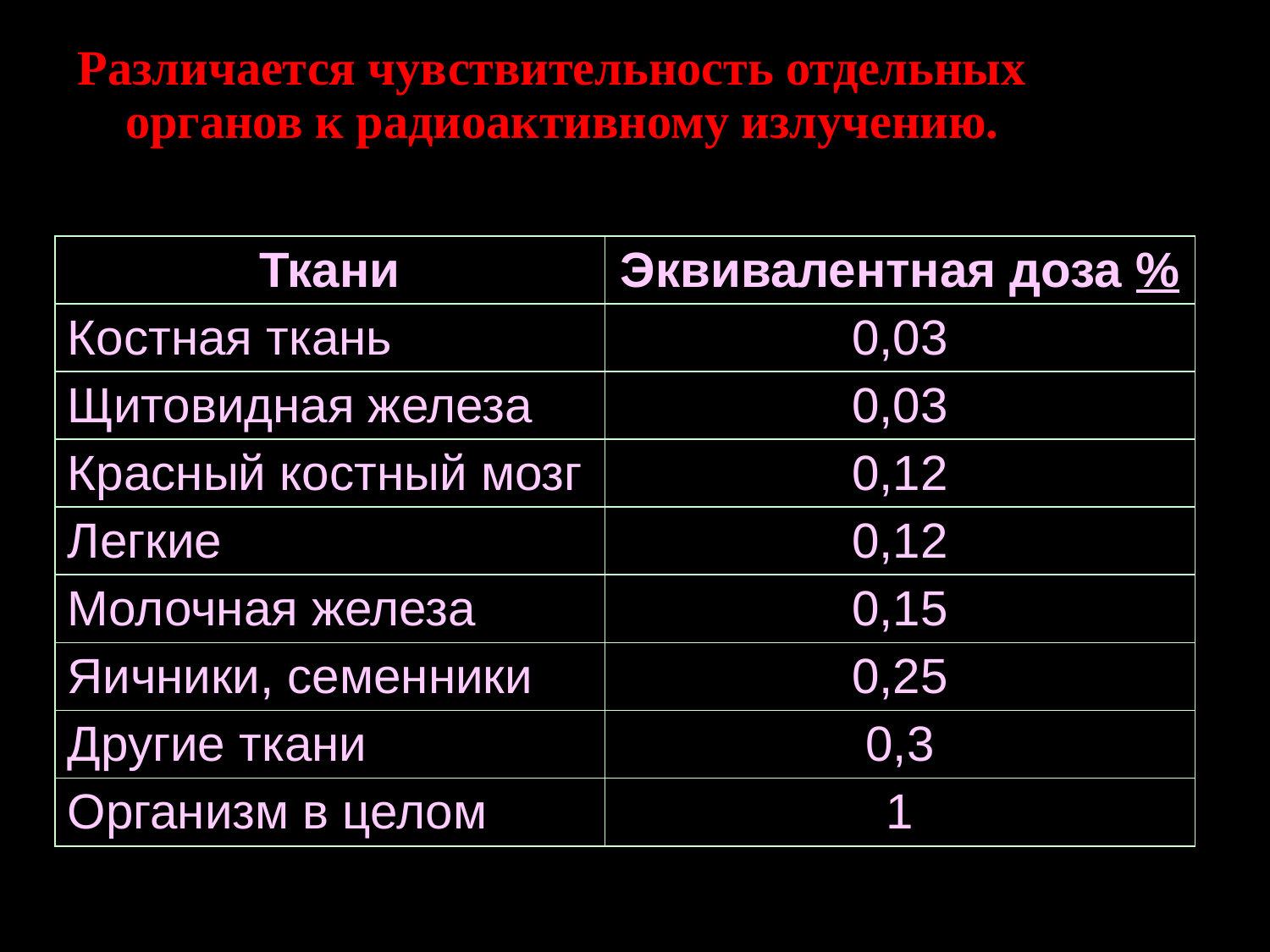

Различается чувствительность отдельных органов к радиоактивному излучению.
#
| Ткани | Эквивалентная доза % |
| --- | --- |
| Костная ткань | 0,03 |
| Щитовидная железа | 0,03 |
| Красный костный мозг | 0,12 |
| Легкие | 0,12 |
| Молочная железа | 0,15 |
| Яичники, семенники | 0,25 |
| Другие ткани | 0,3 |
| Организм в целом | 1 |